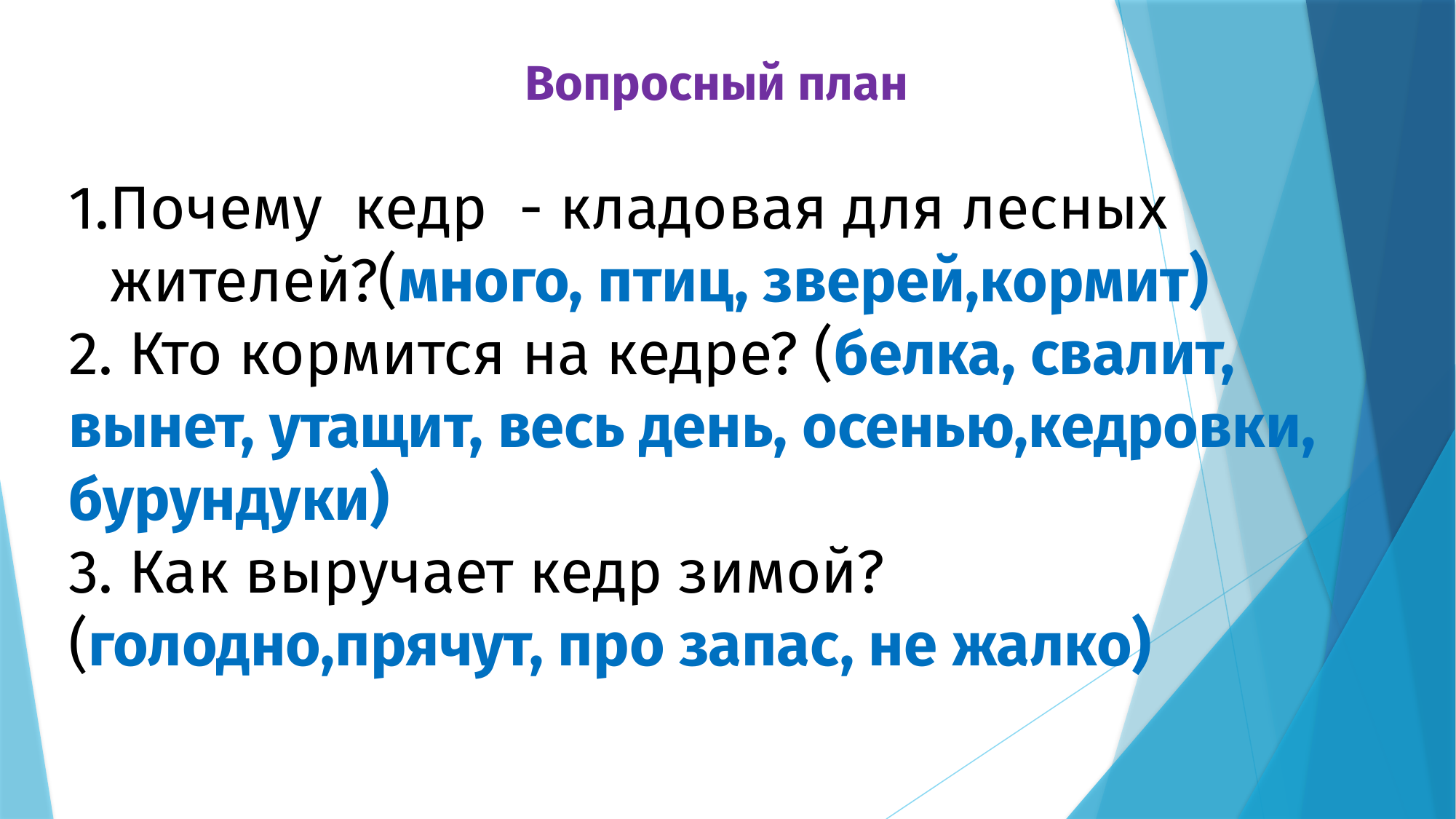

Вопросный план

Почему  кедр  - кладовая для лесных жителей?(много, птиц, зверей,кормит)
2. Кто кормится на кедре? (белка, свалит, вынет, утащит, весь день, осенью,кедровки, бурундуки)
3. Как выручает кедр зимой? (голодно,прячут, про запас, не жалко)